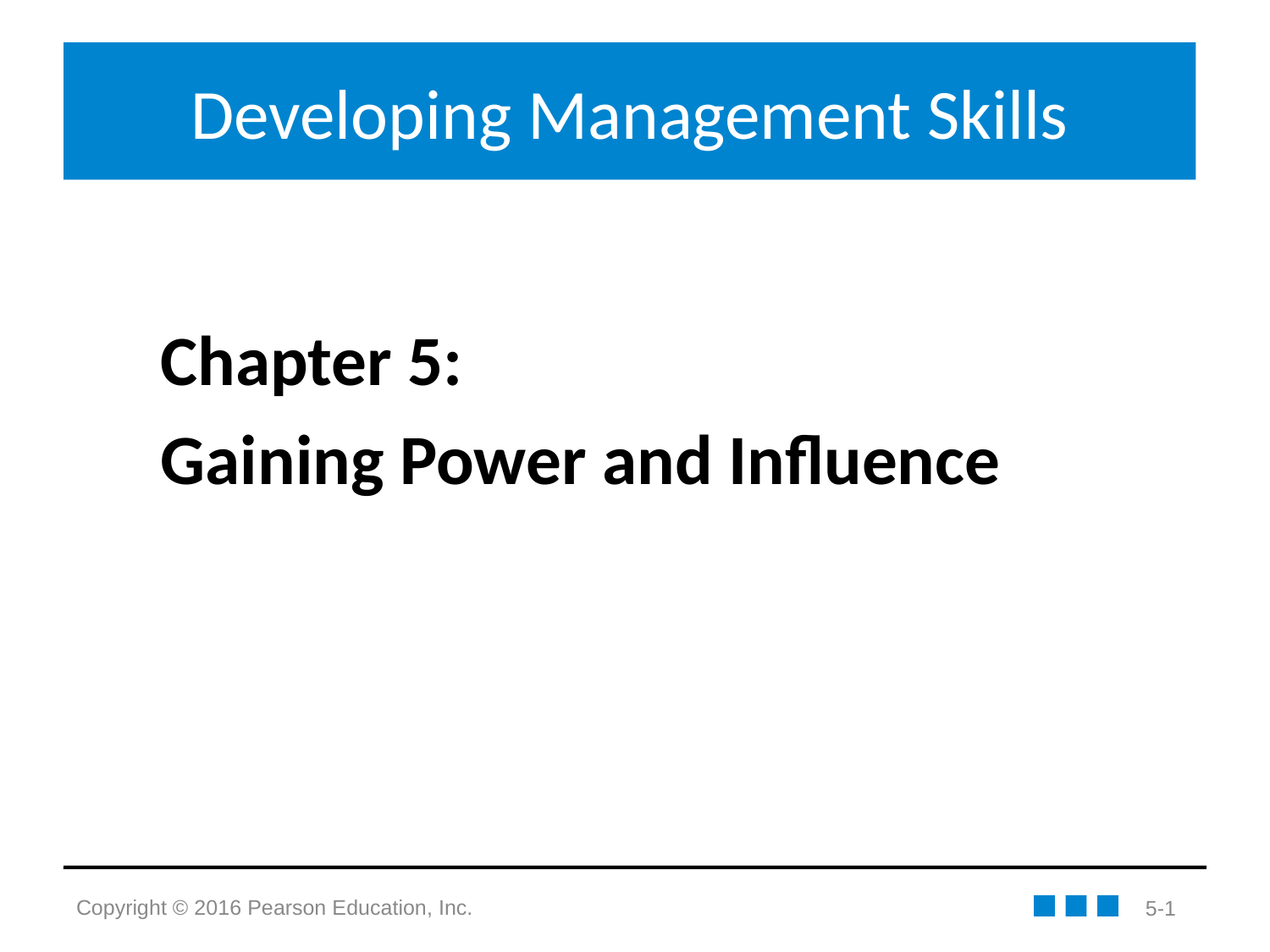

# Developing Management Skills
Chapter 5:
Gaining Power and Influence

5-1
Copyright © 2016 Pearson Education, Inc.